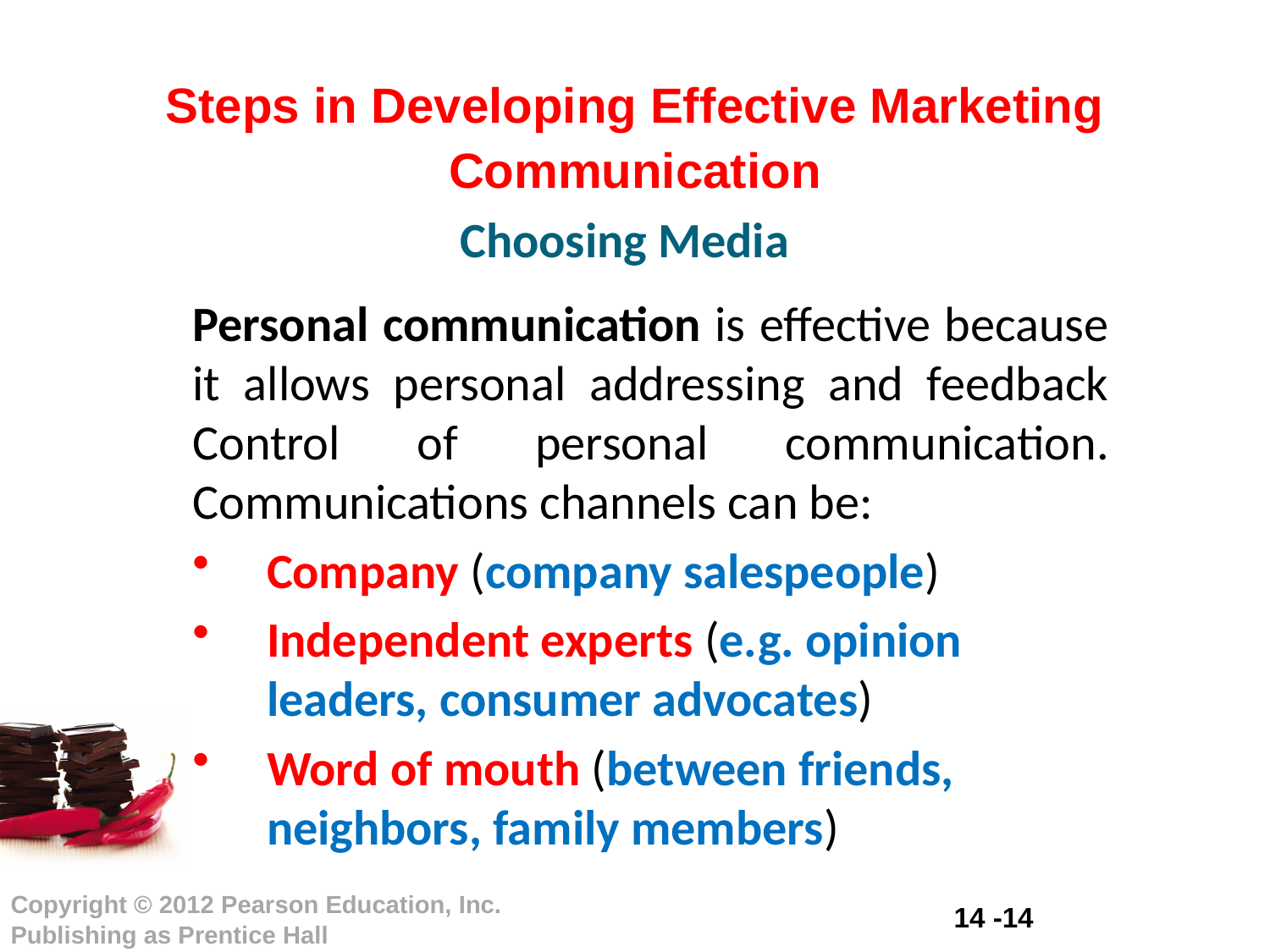

# Steps in Developing Effective Marketing Communication
Choosing Media
Personal communication is effective because it allows personal addressing and feedback Control of personal communication. Communications channels can be:
Company (company salespeople)
Independent experts (e.g. opinion leaders, consumer advocates)
Word of mouth (between friends, neighbors, family members)